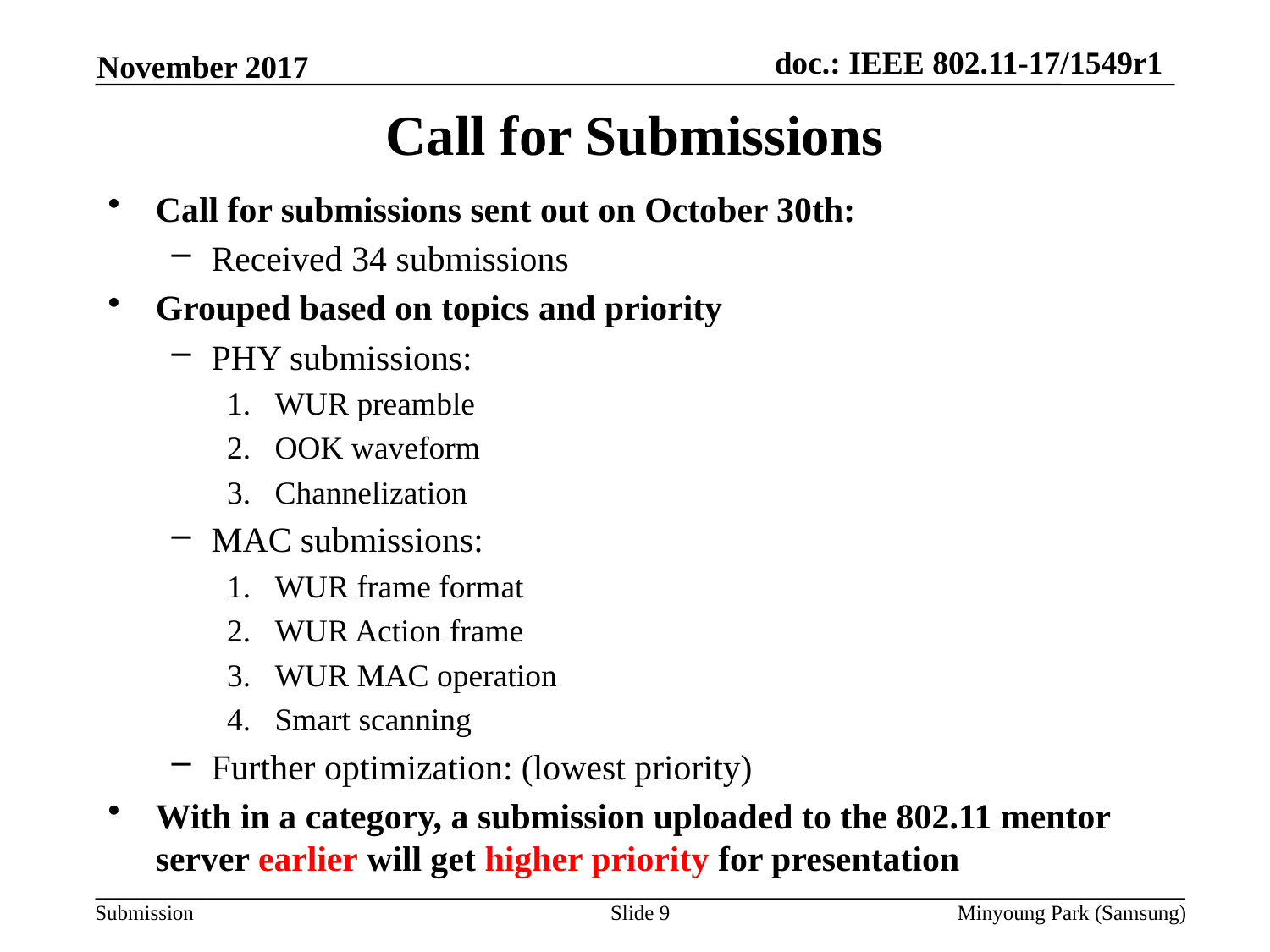

November 2017
# Call for Submissions
Call for submissions sent out on October 30th:
Received 34 submissions
Grouped based on topics and priority
PHY submissions:
WUR preamble
OOK waveform
Channelization
MAC submissions:
WUR frame format
WUR Action frame
WUR MAC operation
Smart scanning
Further optimization: (lowest priority)
With in a category, a submission uploaded to the 802.11 mentor server earlier will get higher priority for presentation

Slide 9
Minyoung Park (Samsung)